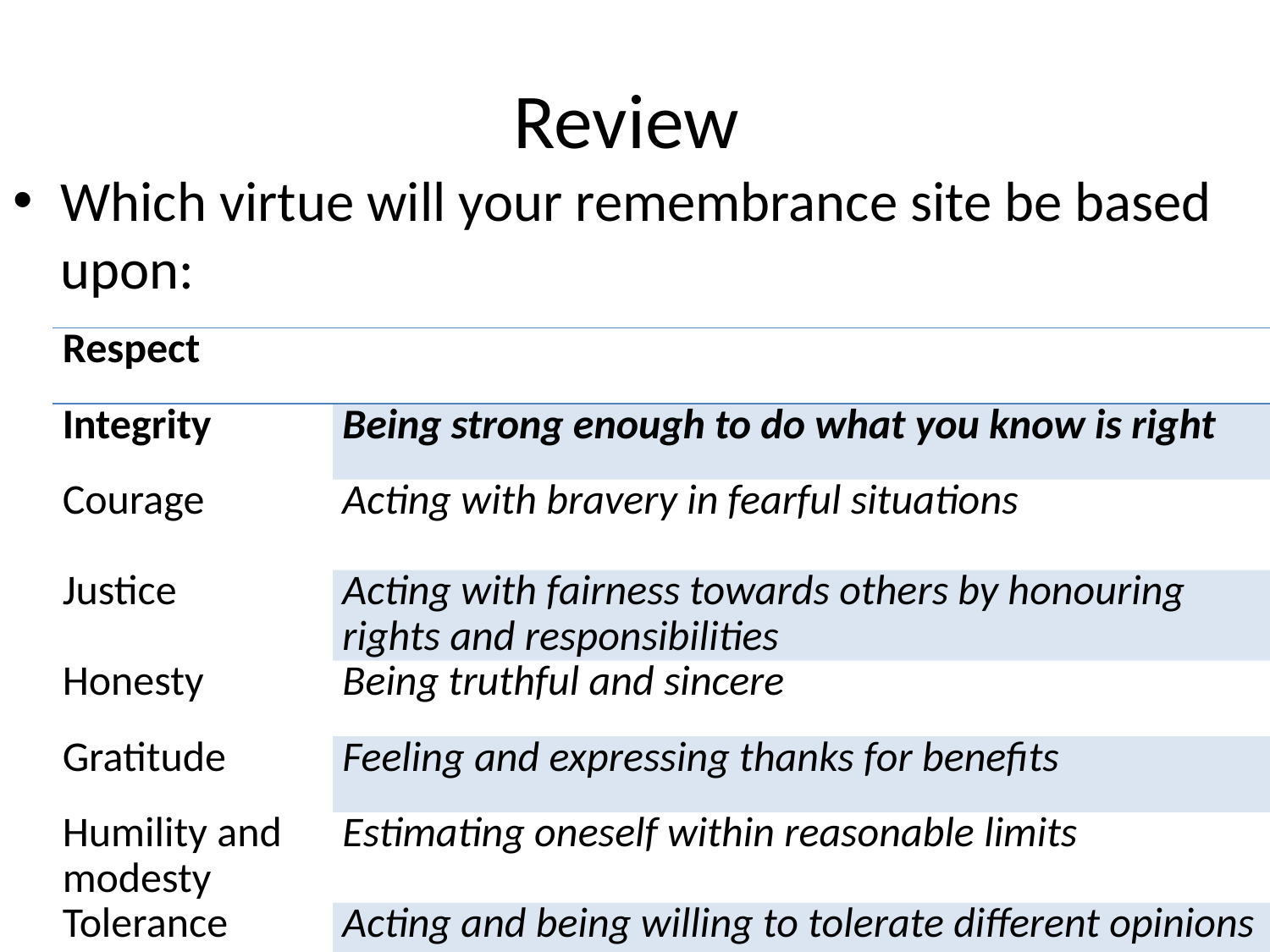

# Review
Which virtue will your remembrance site be based upon:

| Respect |  |
| --- | --- |
| Integrity | Being strong enough to do what you know is right |
| Courage | Acting with bravery in fearful situations |
| Justice | Acting with fairness towards others by honouring rights and responsibilities |
| Honesty | Being truthful and sincere |
| Gratitude | Feeling and expressing thanks for benefits |
| Humility and modesty | Estimating oneself within reasonable limits |
| Tolerance | Acting and being willing to tolerate different opinions or behaviours |